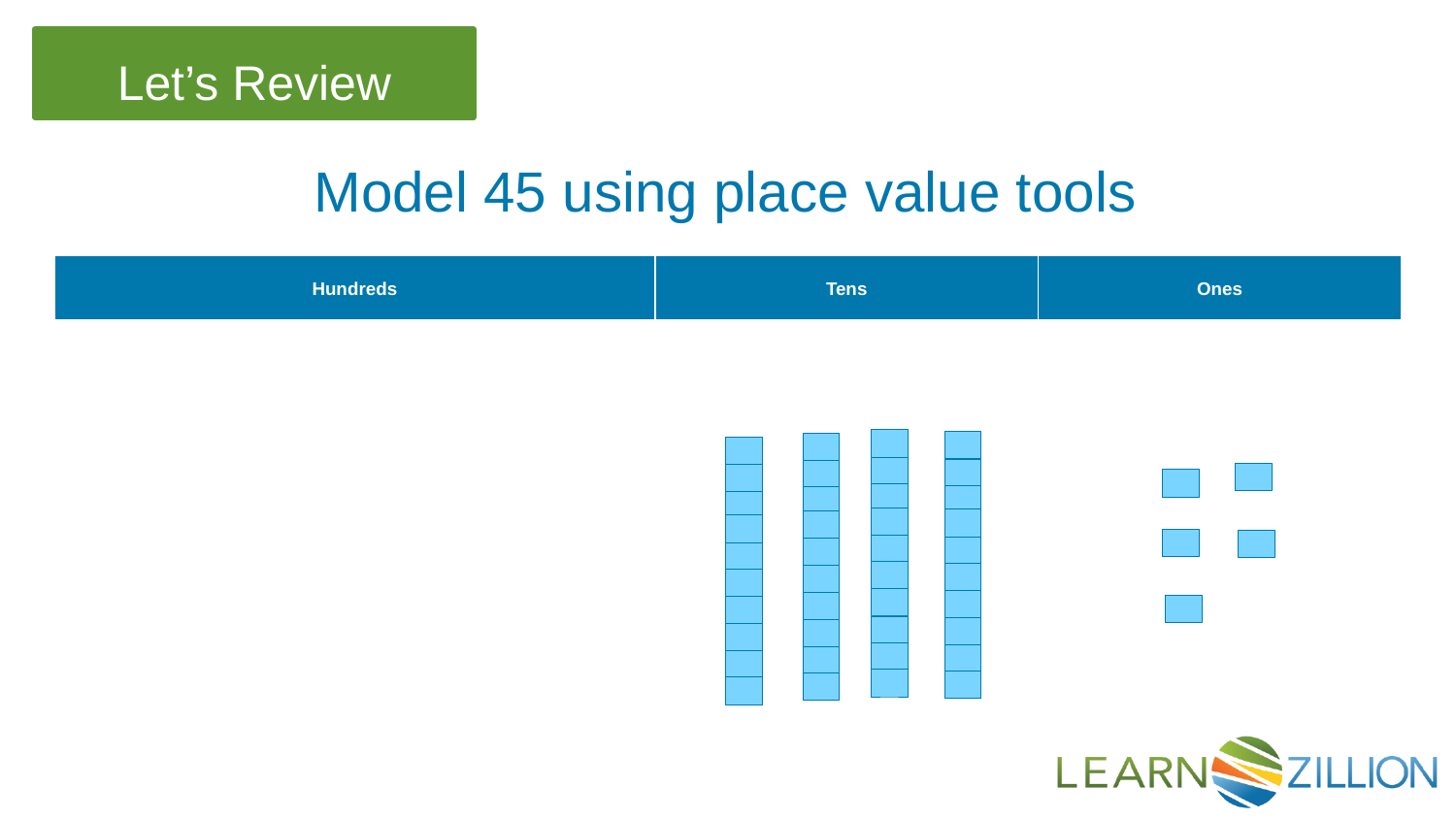

Model 45 using place value tools
| Hundreds | Tens | Ones |
| --- | --- | --- |